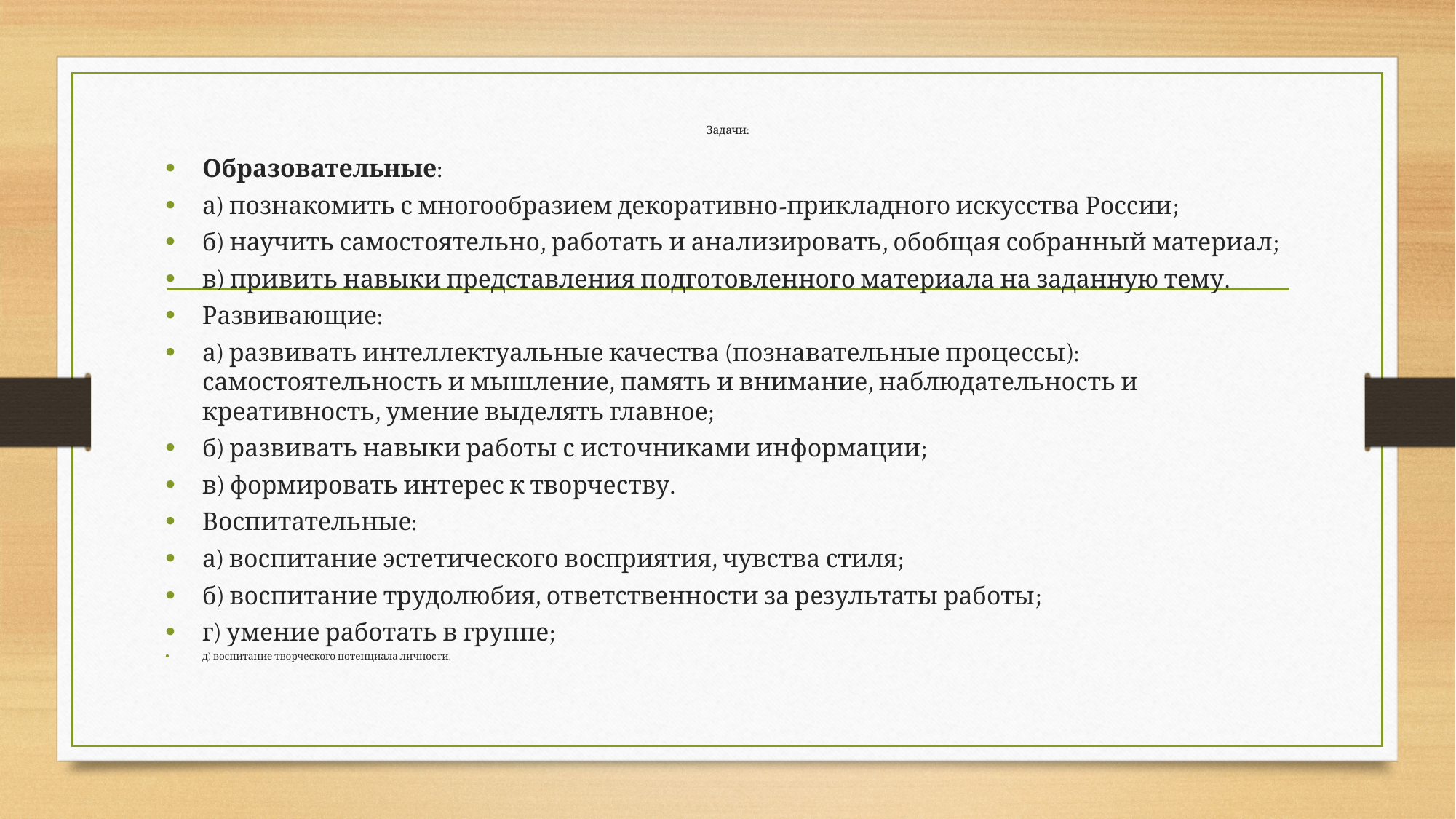

# Задачи:
Образовательные:
а) познакомить с многообразием декоративно-прикладного искусства России;
б) научить самостоятельно, работать и анализировать, обобщая собранный материал;
в) привить навыки представления подготовленного материала на заданную тему.
Развивающие:
а) развивать интеллектуальные качества (познавательные процессы): самостоятельность и мышление, память и внимание, наблюдательность и креативность, умение выделять главное;
б) развивать навыки работы с источниками информации;
в) формировать интерес к творчеству.
Воспитательные:
а) воспитание эстетического восприятия, чувства стиля;
б) воспитание трудолюбия, ответственности за результаты работы;
г) умение работать в группе;
д) воспитание творческого потенциала личности.